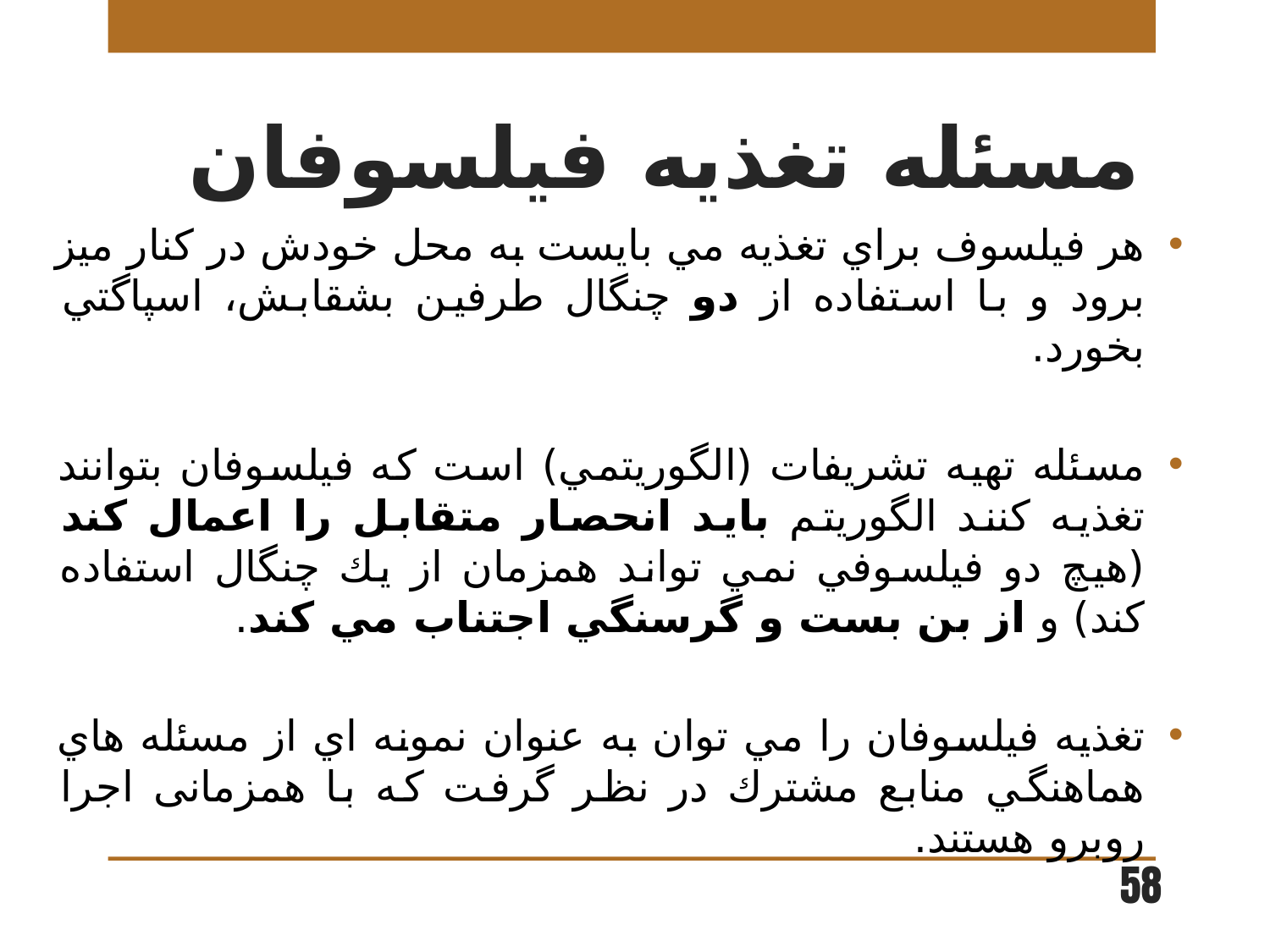

# مسئله تغذيه فيلسوفان
هر فيلسوف براي تغذيه مي بايست به محل خودش در كنار ميز برود و با استفاده از دو چنگال طرفين بشقابش، اسپاگتي بخورد.

مسئله تهيه تشريفات (الگوريتمي) است كه فيلسوفان بتوانند تغذيه كنند الگوريتم بايد انحصار متقابل را اعمال كند (هيچ دو فيلسوفي نمي تواند همزمان از يك چنگال استفاده كند) و از بن بست و گرسنگي اجتناب مي كند.

تغذيه فيلسوفان را مي توان به عنوان نمونه اي از مسئله هاي هماهنگي منابع مشترك در نظر گرفت كه با همزمانی اجرا روبرو هستند.
58